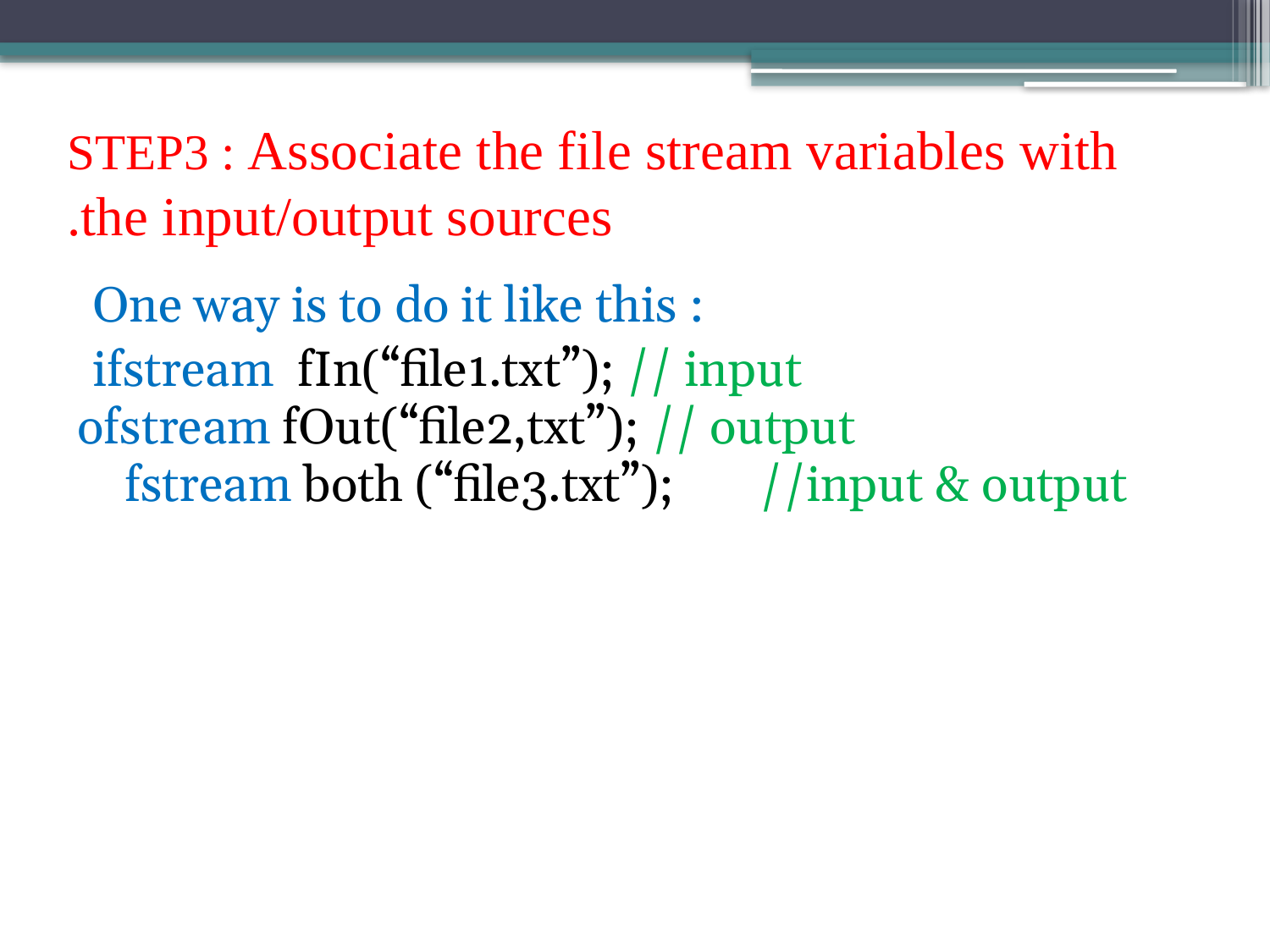

# STEP3 : Associate the file stream variables with the input/output sources.
One way is to do it like this :
ifstream  fIn(“file1.txt”); // input
ofstream fOut(“file2,txt”); // output
	fstream both (“file3.txt”); 	//input & output